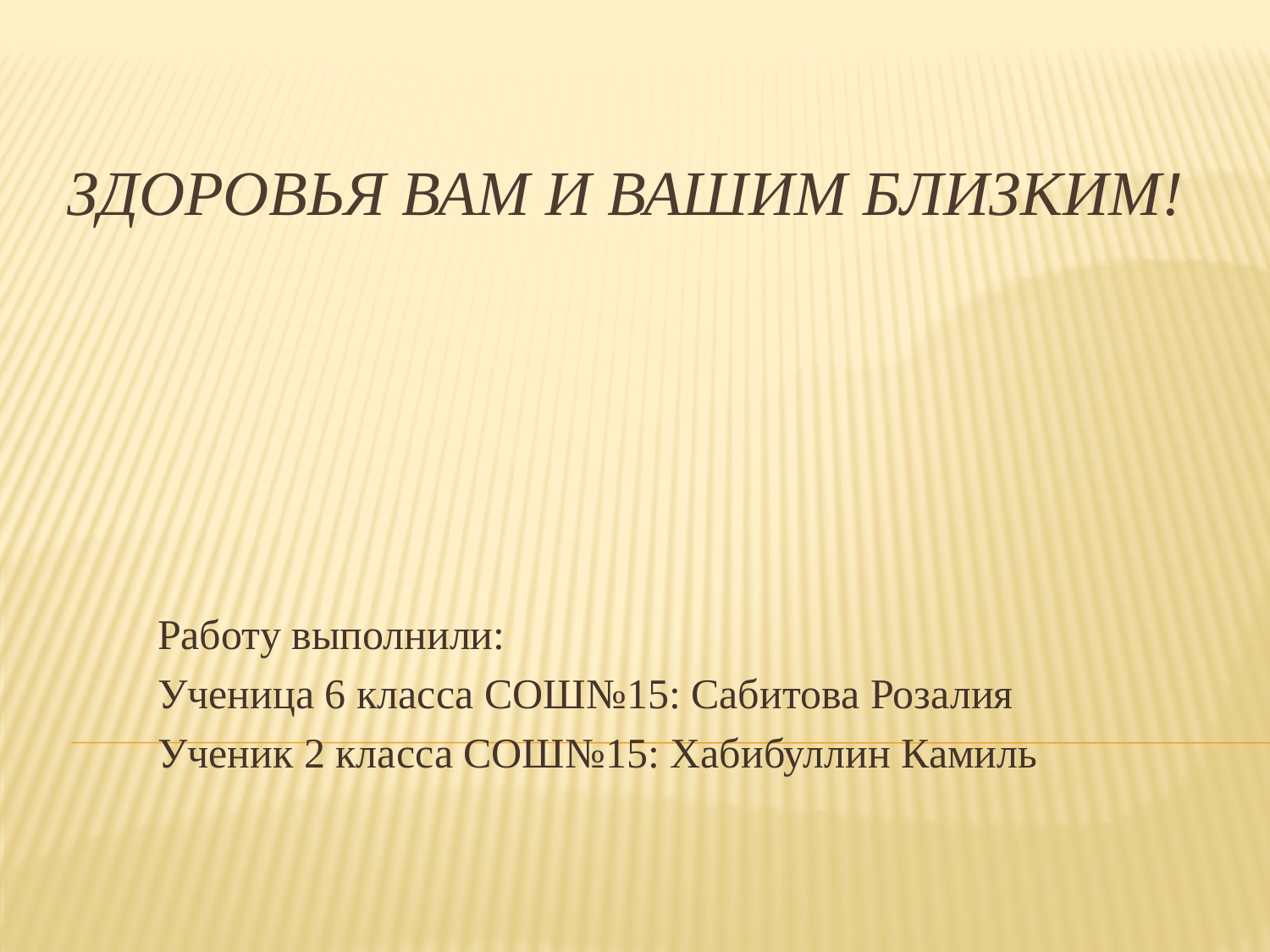

# Здоровья Вам и Вашим близким!
Работу выполнили:
Ученица 6 класса СОШ№15: Сабитова Розалия
Ученик 2 класса СОШ№15: Хабибуллин Камиль